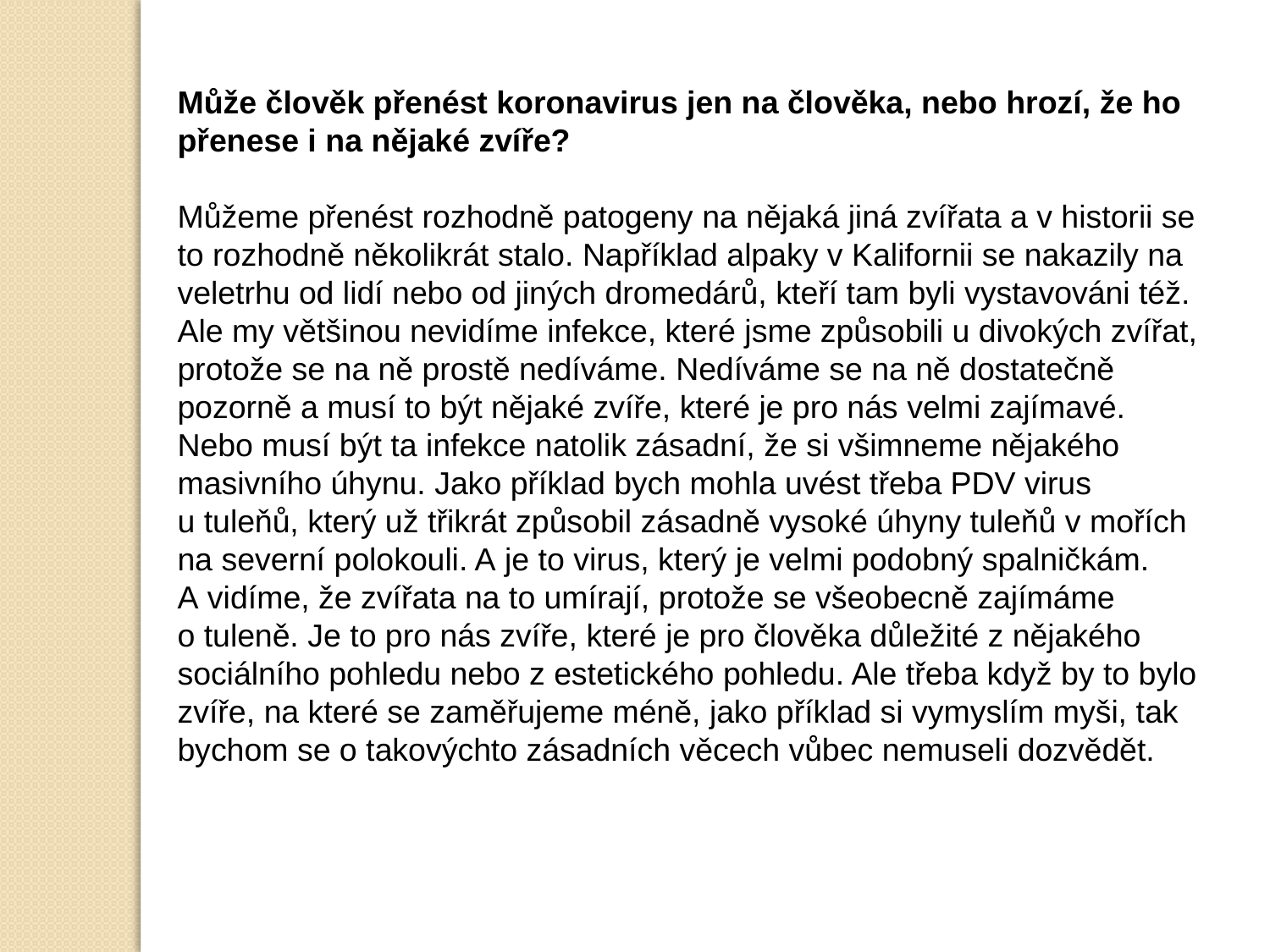

Může člověk přenést koronavirus jen na člověka, nebo hrozí, že ho přenese i na nějaké zvíře?

Můžeme přenést rozhodně patogeny na nějaká jiná zvířata a v historii se to rozhodně několikrát stalo. Například alpaky v Kalifornii se nakazily na veletrhu od lidí nebo od jiných dromedárů, kteří tam byli vystavováni též. Ale my většinou nevidíme infekce, které jsme způsobili u divokých zvířat, protože se na ně prostě nedíváme. Nedíváme se na ně dostatečně pozorně a musí to být nějaké zvíře, které je pro nás velmi zajímavé. Nebo musí být ta infekce natolik zásadní, že si všimneme nějakého masivního úhynu. Jako příklad bych mohla uvést třeba PDV virus u tuleňů, který už třikrát způsobil zásadně vysoké úhyny tuleňů v mořích na severní polokouli. A je to virus, který je velmi podobný spalničkám. A vidíme, že zvířata na to umírají, protože se všeobecně zajímáme o tuleně. Je to pro nás zvíře, které je pro člověka důležité z nějakého sociálního pohledu nebo z estetického pohledu. Ale třeba když by to bylo zvíře, na které se zaměřujeme méně, jako příklad si vymyslím myši, tak bychom se o takovýchto zásadních věcech vůbec nemuseli dozvědět.